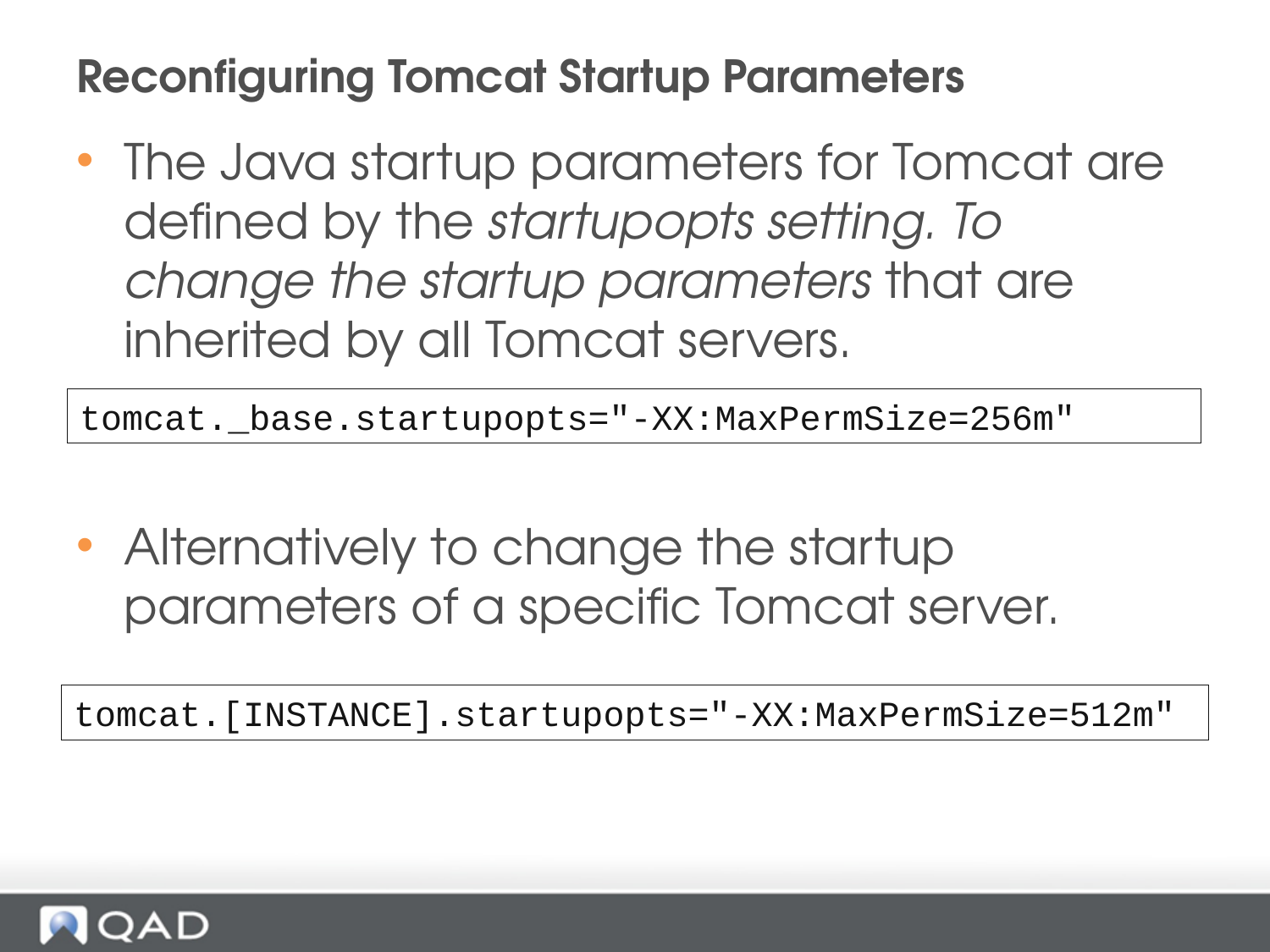

# Reconfiguring Tomcat Startup Parameters
The Java startup parameters for Tomcat are defined by the startupopts setting. To change the startup parameters that are inherited by all Tomcat servers.

Alternatively to change the startup parameters of a specific Tomcat server.
tomcat._base.startupopts="-XX:MaxPermSize=256m"
tomcat.[INSTANCE].startupopts="-XX:MaxPermSize=512m"